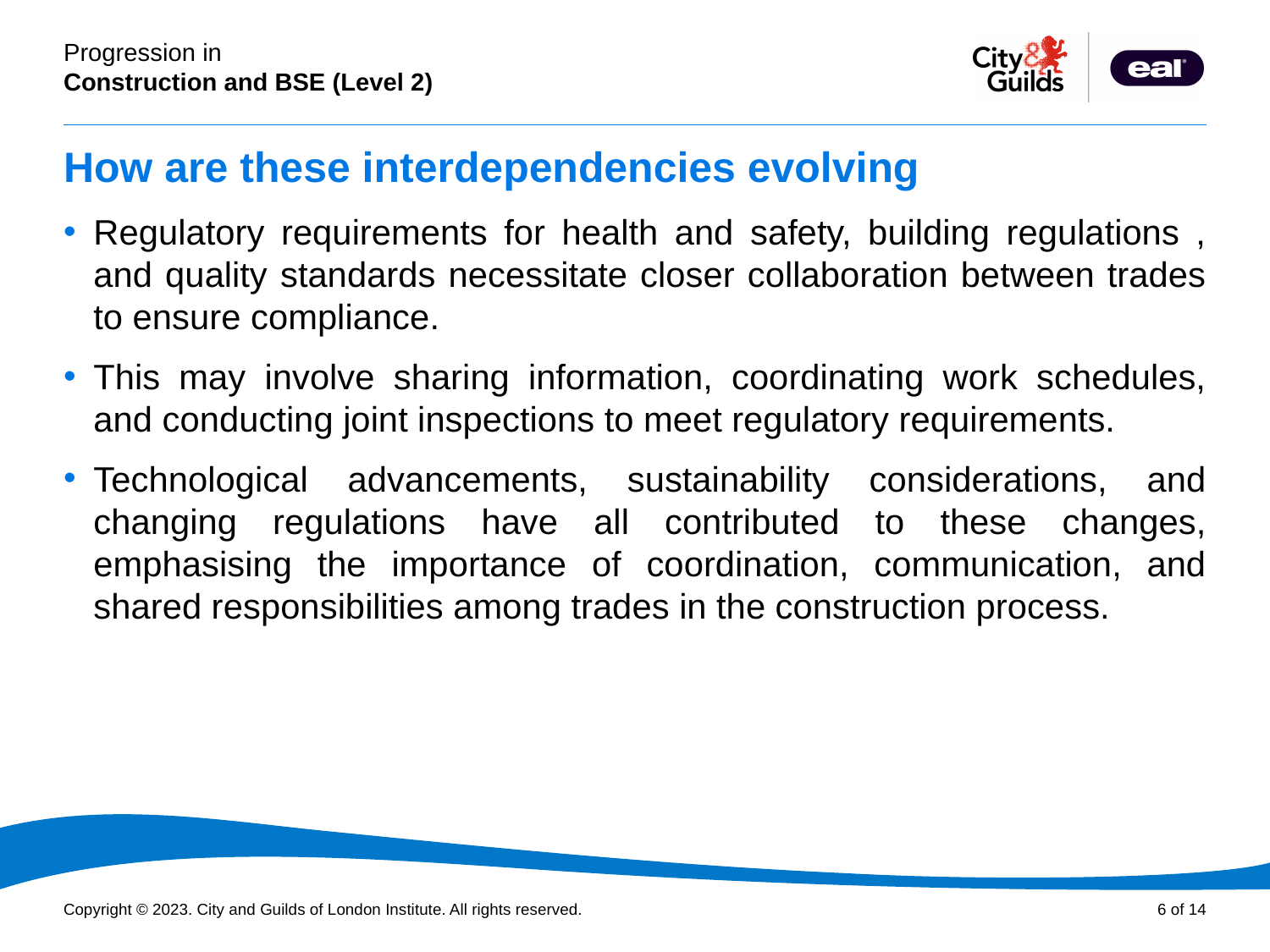

# How are these interdependencies evolving
Regulatory requirements for health and safety, building regulations , and quality standards necessitate closer collaboration between trades to ensure compliance.
This may involve sharing information, coordinating work schedules, and conducting joint inspections to meet regulatory requirements.
Technological advancements, sustainability considerations, and changing regulations have all contributed to these changes, emphasising the importance of coordination, communication, and shared responsibilities among trades in the construction process.